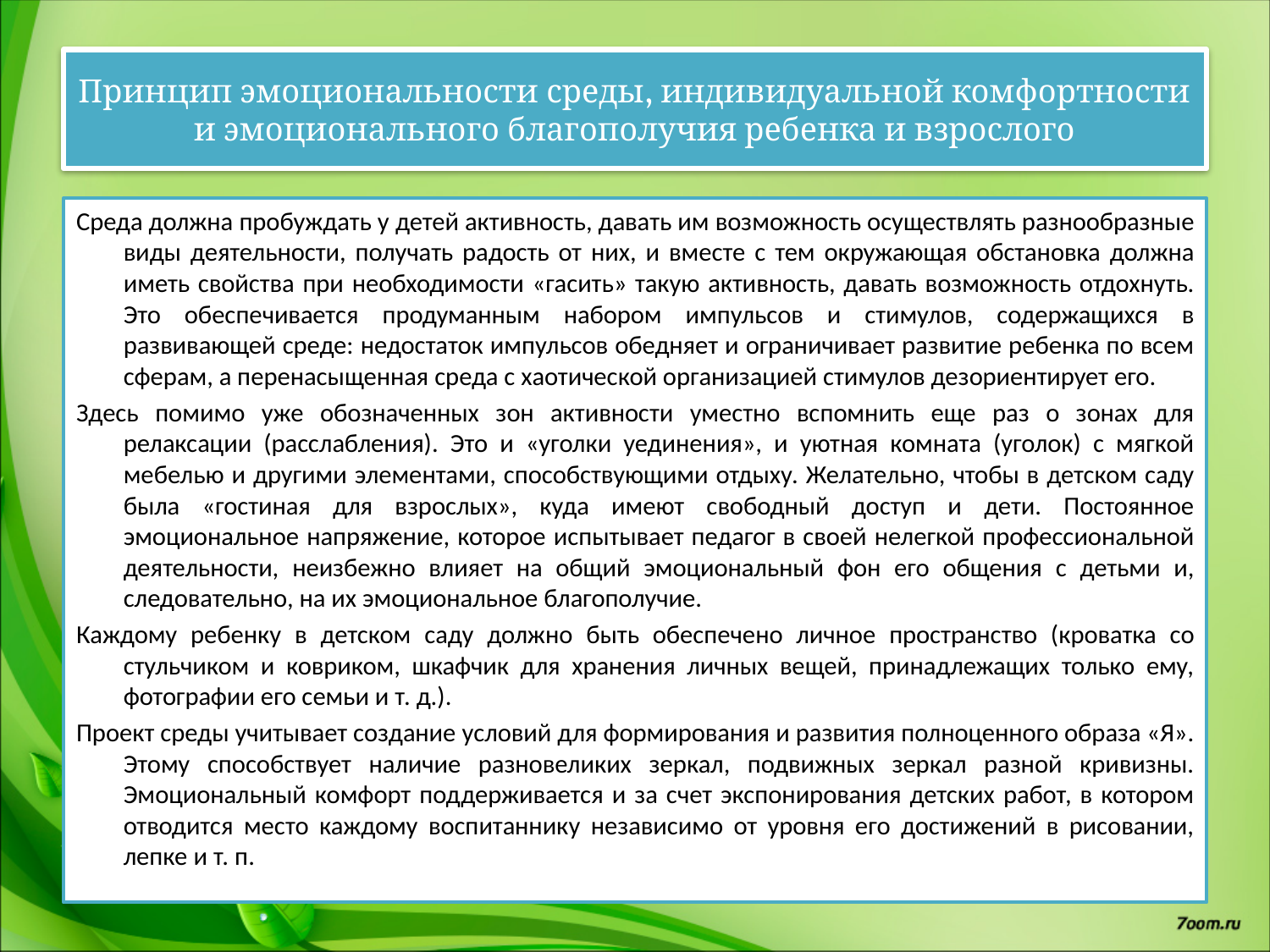

# Принцип эмоциональности среды, индивидуальной комфортности и эмоционального благополучия ребенка и взрослого
Среда должна пробуждать у детей активность, давать им возможность осуществлять разнообразные виды деятельности, получать радость от них, и вместе с тем окружающая обстановка должна иметь свойства при необходимости «гасить» такую активность, давать возможность отдохнуть. Это обеспечивается продуманным набором импульсов и стимулов, содержащихся в развивающей среде: недостаток импульсов обедняет и ограничивает развитие ребенка по всем сферам, а перенасыщенная среда с хаотической организацией стимулов дезориентирует его.
Здесь помимо уже обозначенных зон активности уместно вспомнить еще раз о зонах для релаксации (расслабления). Это и «уголки уединения», и уютная комната (уголок) с мягкой мебелью и другими элементами, способствующими отдыху. Желательно, чтобы в детском саду была «гостиная для взрослых», куда имеют свободный доступ и дети. Постоянное эмоциональное напряжение, которое испытывает педагог в своей нелегкой профессиональной деятельности, неизбежно влияет на общий эмоциональный фон его общения с детьми и, следовательно, на их эмоциональное благополучие.
Каждому ребенку в детском саду должно быть обеспечено личное пространство (кроватка со стульчиком и ковриком, шкафчик для хранения личных вещей, принадлежащих только ему, фотографии его семьи и т. д.).
Проект среды учитывает создание условий для формирования и развития полноценного образа «Я». Этому способствует наличие разновеликих зеркал, подвижных зеркал разной кривизны. Эмоциональный комфорт поддерживается и за счет экспонирования детских работ, в котором отводится место каждому воспитаннику независимо от уровня его достижений в рисовании, лепке и т. п.